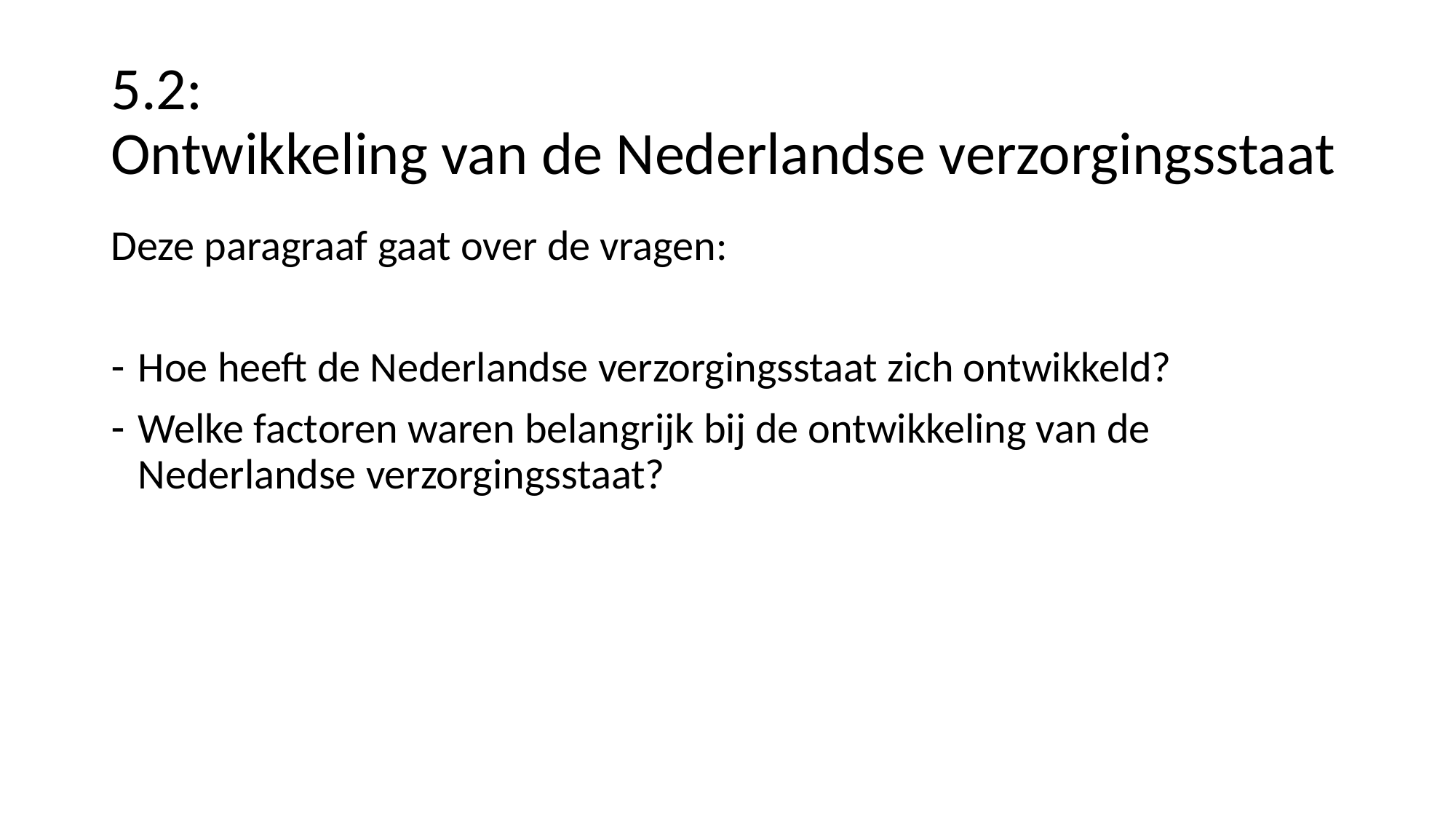

# 5.2: Ontwikkeling van de Nederlandse verzorgingsstaat
Deze paragraaf gaat over de vragen:

Hoe heeft de Nederlandse verzorgingsstaat zich ontwikkeld?
Welke factoren waren belangrijk bij de ontwikkeling van de Nederlandse verzorgingsstaat?